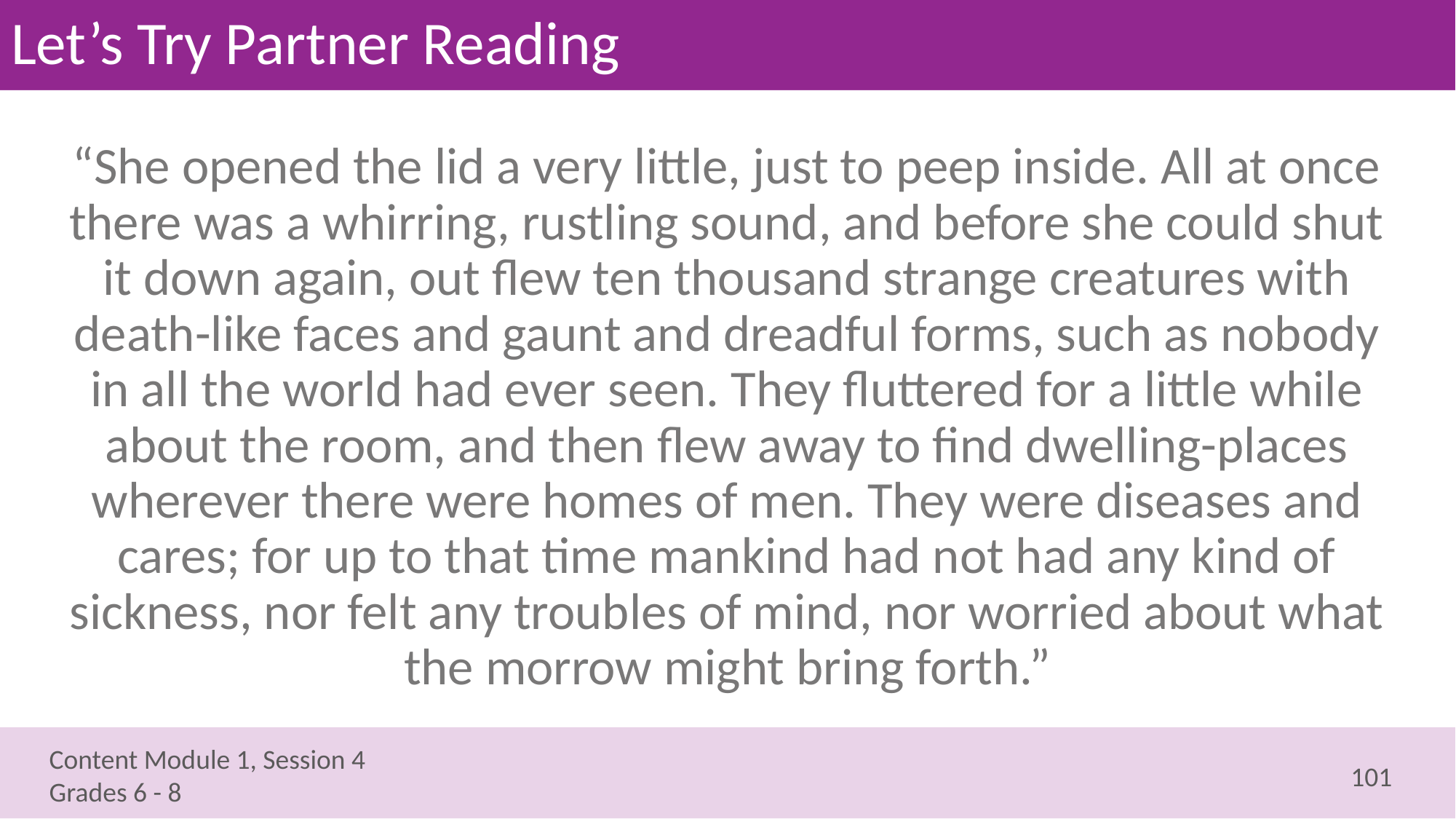

# Let’s Try Partner Reading
“She opened the lid a very little, just to peep inside. All at once there was a whirring, rustling sound, and before she could shut it down again, out flew ten thousand strange creatures with death-like faces and gaunt and dreadful forms, such as nobody in all the world had ever seen. They fluttered for a little while about the room, and then flew away to find dwelling-places wherever there were homes of men. They were diseases and cares; for up to that time mankind had not had any kind of sickness, nor felt any troubles of mind, nor worried about what the morrow might bring forth.”

101